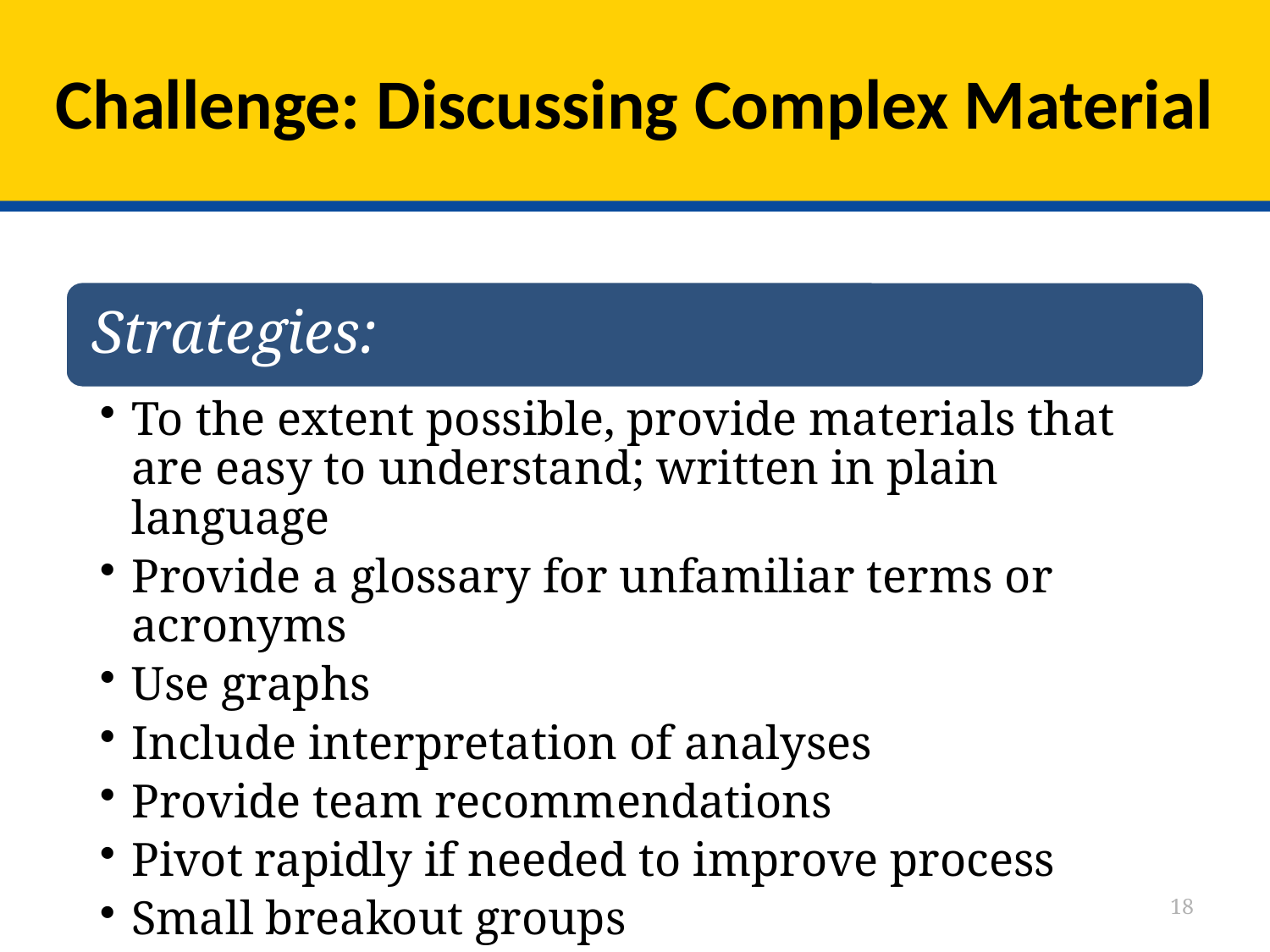

# Challenge: Discussing Complex Material
Strategies:
To the extent possible, provide materials that are easy to understand; written in plain language
Provide a glossary for unfamiliar terms or acronyms
Use graphs
Include interpretation of analyses
Provide team recommendations
Pivot rapidly if needed to improve process
Small breakout groups
18